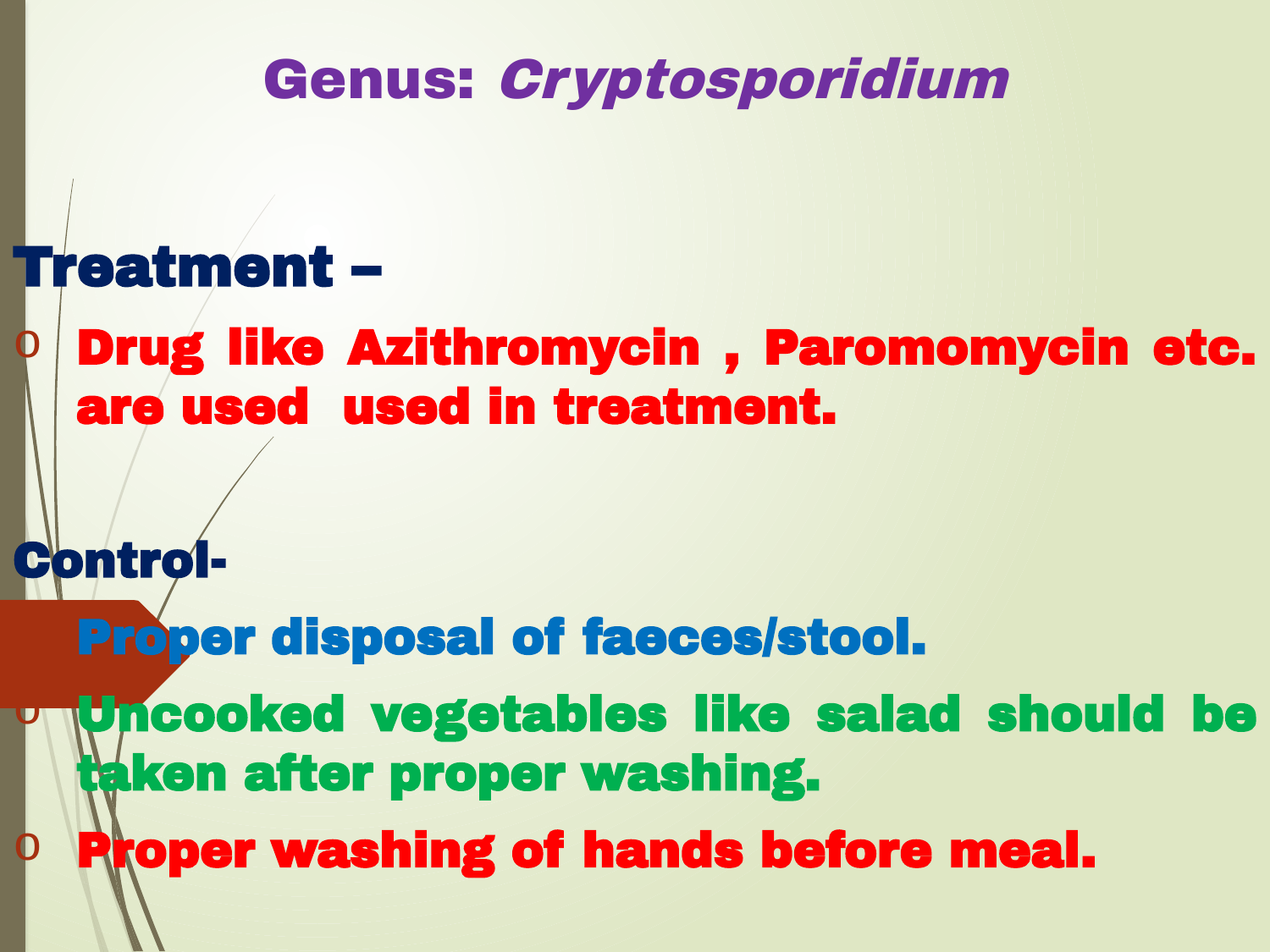

# Genus: Cryptosporidium

Treatment –
Drug like Azithromycin , Paromomycin etc. are used  used in treatment.

Control-
Proper disposal of faeces/stool.
Uncooked vegetables like salad should be taken after proper washing.
Proper washing of hands before meal.